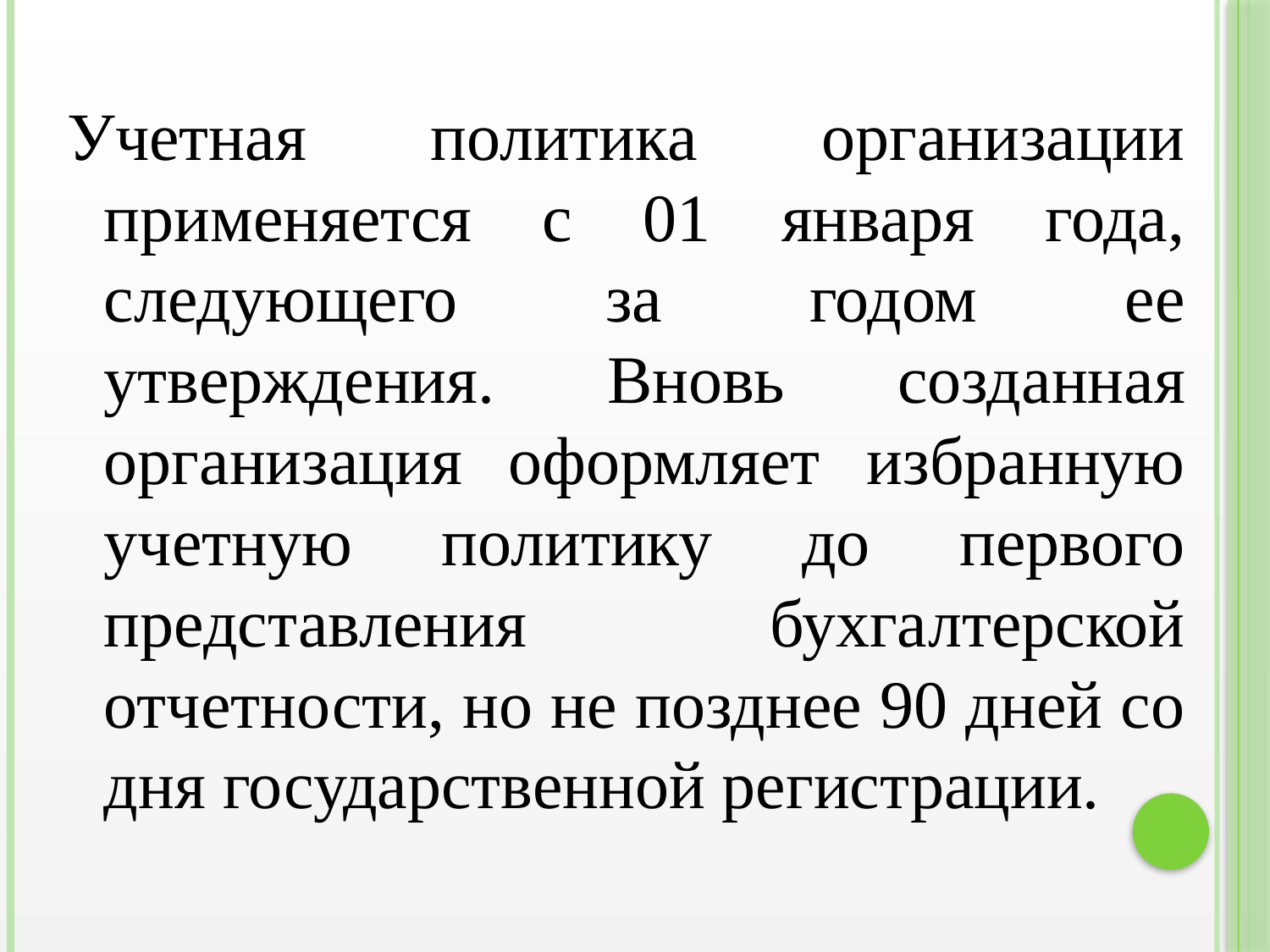

Учетная политика организации применяется с 01 января года, следующего за годом ее утверждения. Вновь созданная организация оформляет избранную учетную политику до первого представления бухгалтерской отчетности, но не позднее 90 дней со дня государственной регистрации.